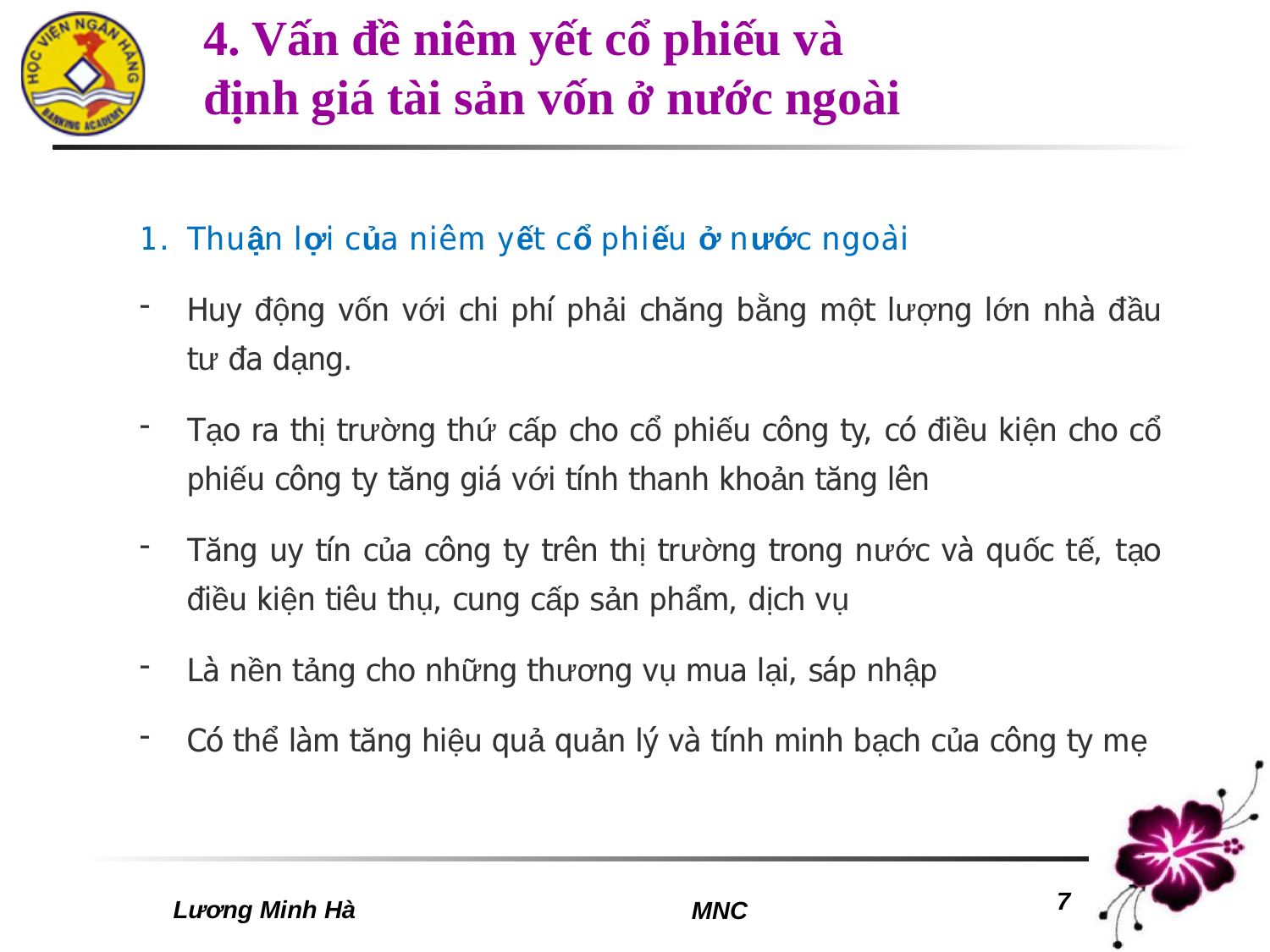

# 4. Vấn đề niêm yết cổ phiếu và định giá tài sản vốn ở nước ngoài
Thuận lợi của niêm yết cổ phiếu ở nước ngoài
Huy động vốn với chi phí phải chăng bằng một lượng lớn nhà đầu tư đa dạng.
Tạo ra thị trường thứ cấp cho cổ phiếu công ty, có điều kiện cho cổ phiếu công ty tăng giá với tính thanh khoản tăng lên
Tăng uy tín của công ty trên thị trường trong nước và quốc tế, tạo điều kiện tiêu thụ, cung cấp sản phẩm, dịch vụ
Là nền tảng cho những thương vụ mua lại, sáp nhập
Có thể làm tăng hiệu quả quản lý và tính minh bạch của công ty mẹ
Lương Minh Hà